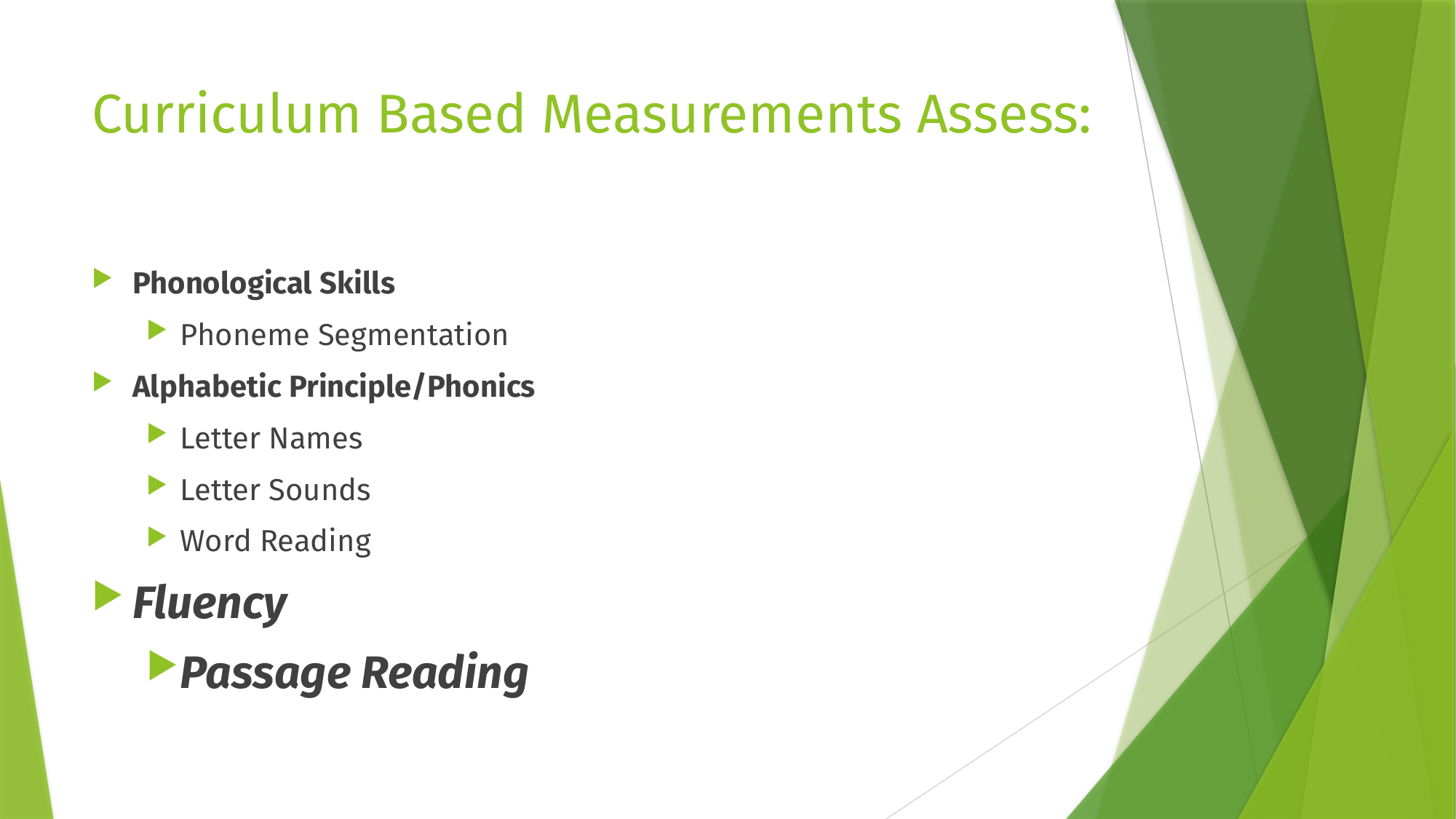

# Curriculum Based Measurements Assess:
Phonological Skills
Phoneme Segmentation
Alphabetic Principle/Phonics
Letter Names
Letter Sounds
Word Reading
Fluency
Passage Reading